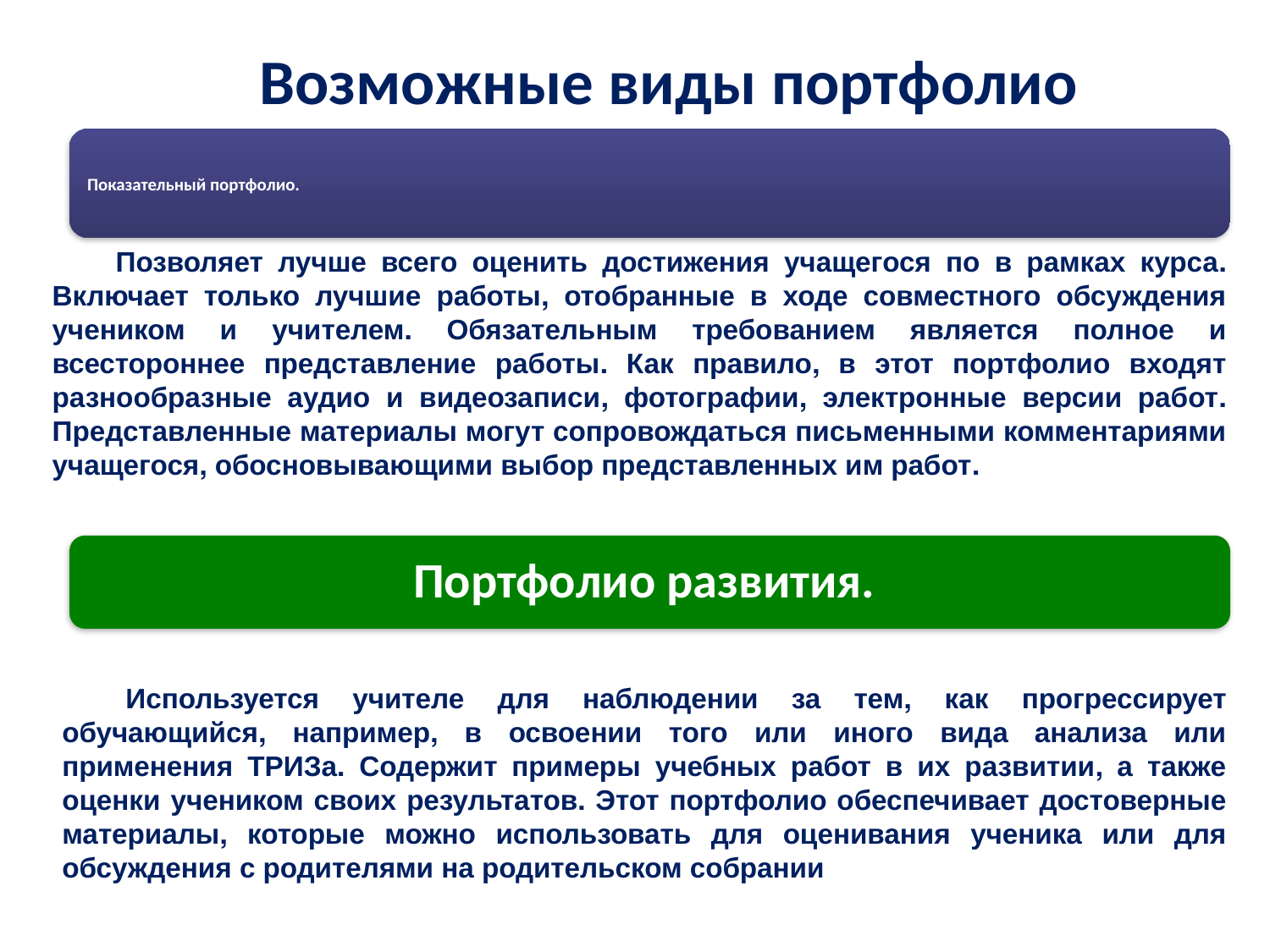

# Возможные виды портфолио
Показательный портфолио.

Позволяет лучше всего оценить достижения учащегося по в рамках курса. Включает только лучшие работы, отобранные в ходе совместного обсуждения учеником и учителем. Обязательным требованием является полное и всестороннее представление работы. Как правило, в этот портфолио входят разнообразные аудио и видеозаписи, фотографии, электронные версии работ. Представленные материалы могут сопровождаться письменными комментариями учащегося, обосновывающими выбор представленных им работ.

Портфолио развития.
Используется учителе для наблюдении за тем, как прогрессирует обучающийся, например, в освоении того или иного вида анализа или применения ТРИЗа. Содержит примеры учебных работ в их развитии, а также оценки учеником своих результатов. Этот портфолио обеспечивает достоверные материалы, которые можно использовать для оценивания ученика или для обсуждения с родителями на родительском собрании